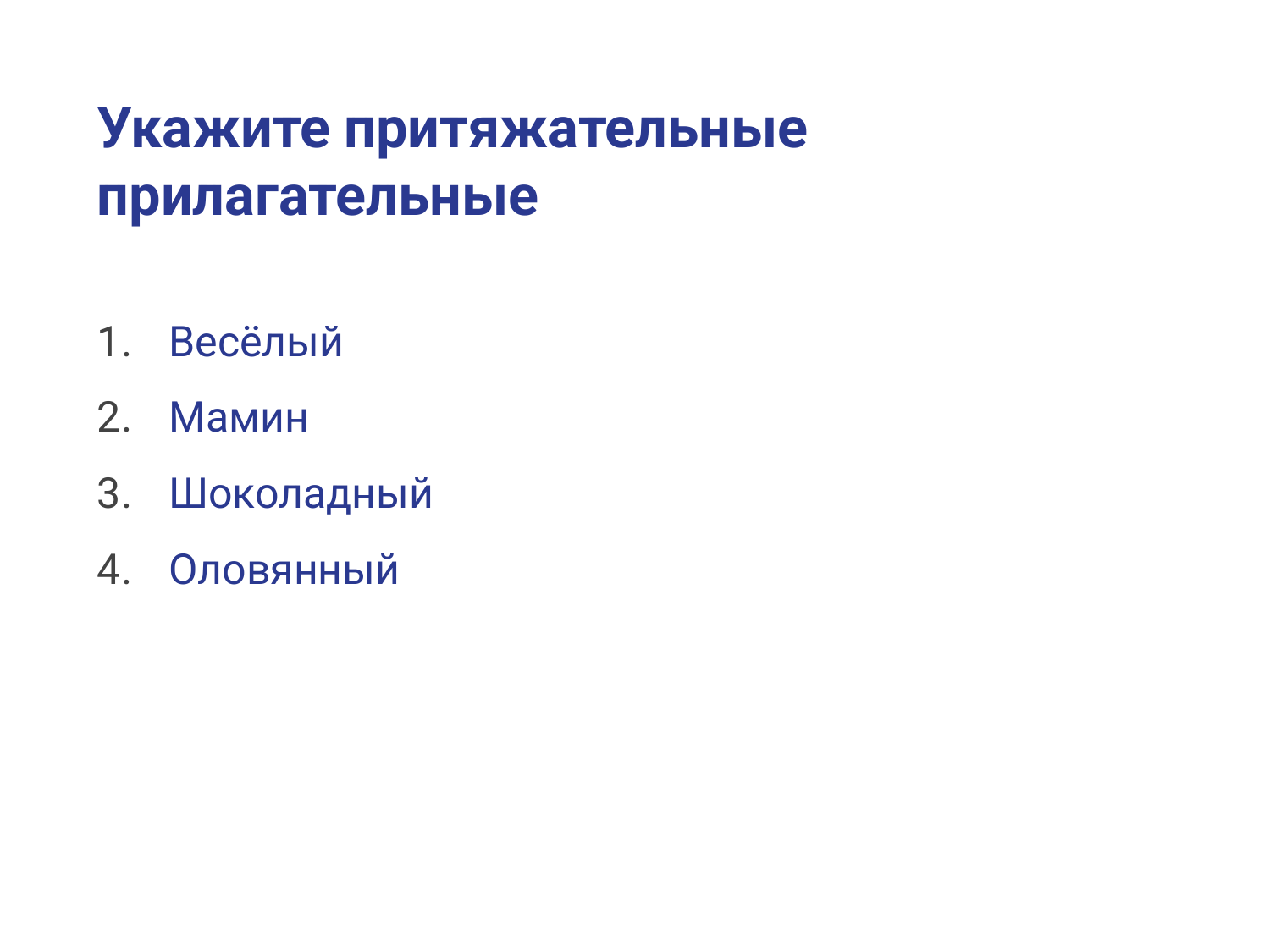

# Укажите притяжательные прилагательные
Весёлый
Мамин
Шоколадный
Оловянный